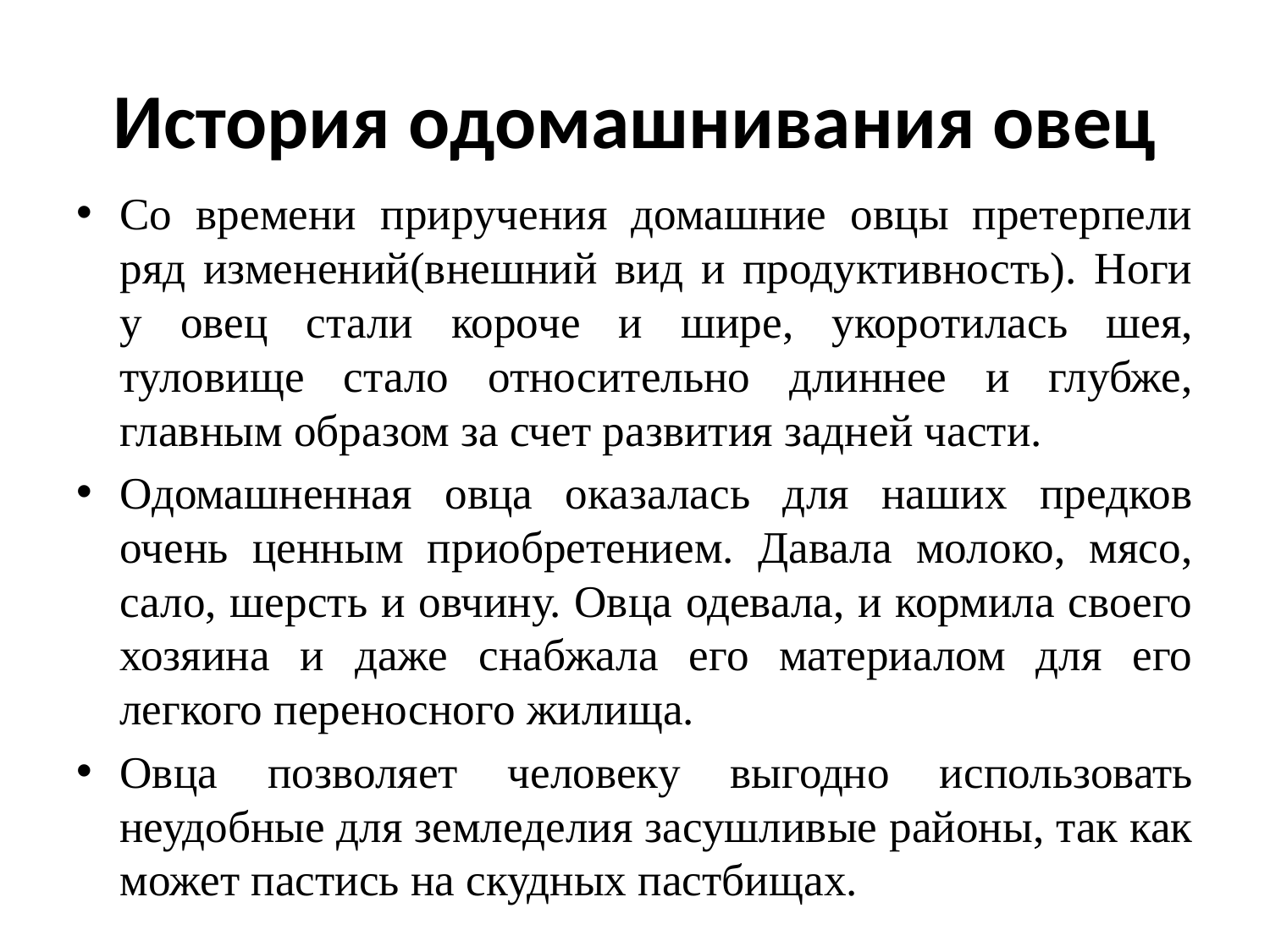

# История одомашнивания овец
Со времени приручения домашние овцы претерпели ряд изменений(внешний вид и продуктивность). Ноги у овец стали короче и шире, укоротилась шея, туловище стало относительно длиннее и глубже, главным образом за счет развития задней части.
Одомашненная овца оказалась для наших предков очень ценным приобретением. Давала молоко, мясо, сало, шерсть и овчину. Овца одевала, и кормила своего хозяина и даже снабжала его материалом для его легкого переносного жилища.
Овца позволяет человеку выгодно использовать неудобные для земледелия засушливые районы, так как может пастись на скудных пастбищах.